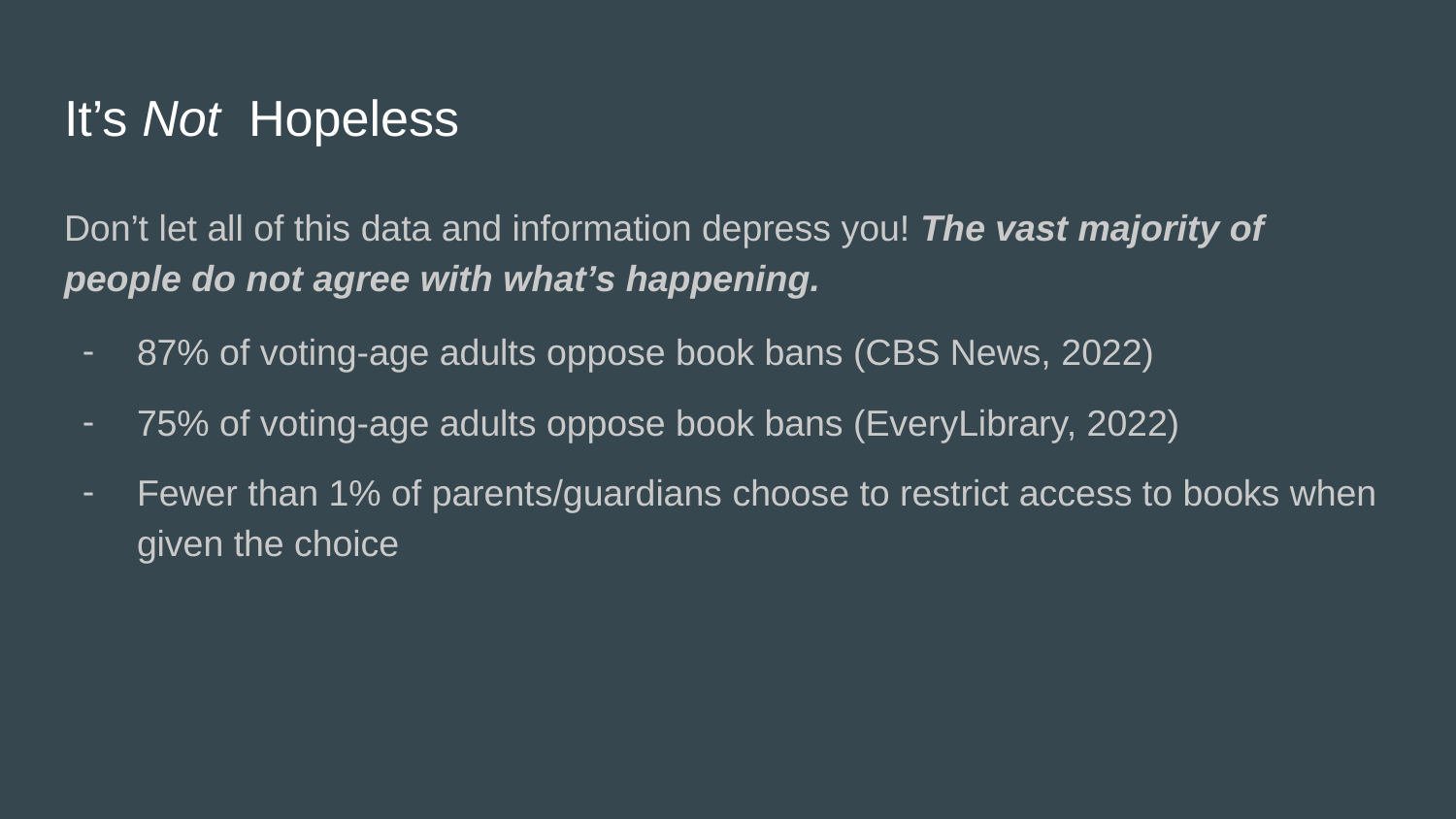

# It’s Not  Hopeless
Don’t let all of this data and information depress you! The vast majority of people do not agree with what’s happening.
87% of voting-age adults oppose book bans (CBS News, 2022)
75% of voting-age adults oppose book bans (EveryLibrary, 2022)
Fewer than 1% of parents/guardians choose to restrict access to books when given the choice